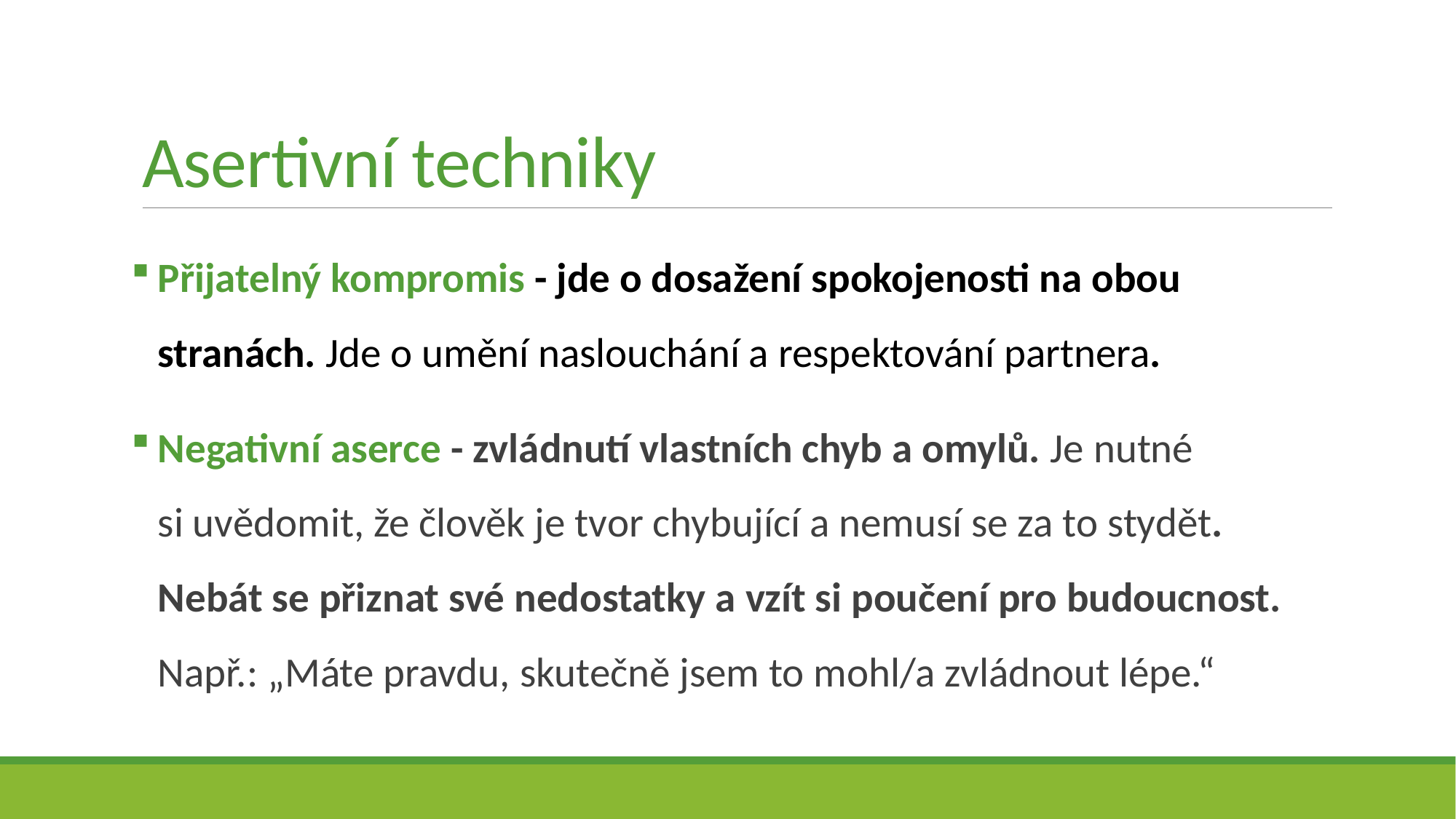

# Asertivní techniky
Přijatelný kompromis - jde o dosažení spokojenosti na obou stranách. Jde o umění naslouchání a respektování partnera.
Negativní aserce - zvládnutí vlastních chyb a omylů. Je nutné
si uvědomit, že člověk je tvor chybující a nemusí se za to stydět. Nebát se přiznat své nedostatky a vzít si poučení pro budoucnost. Např.: „Máte pravdu, skutečně jsem to mohl/a zvládnout lépe.“